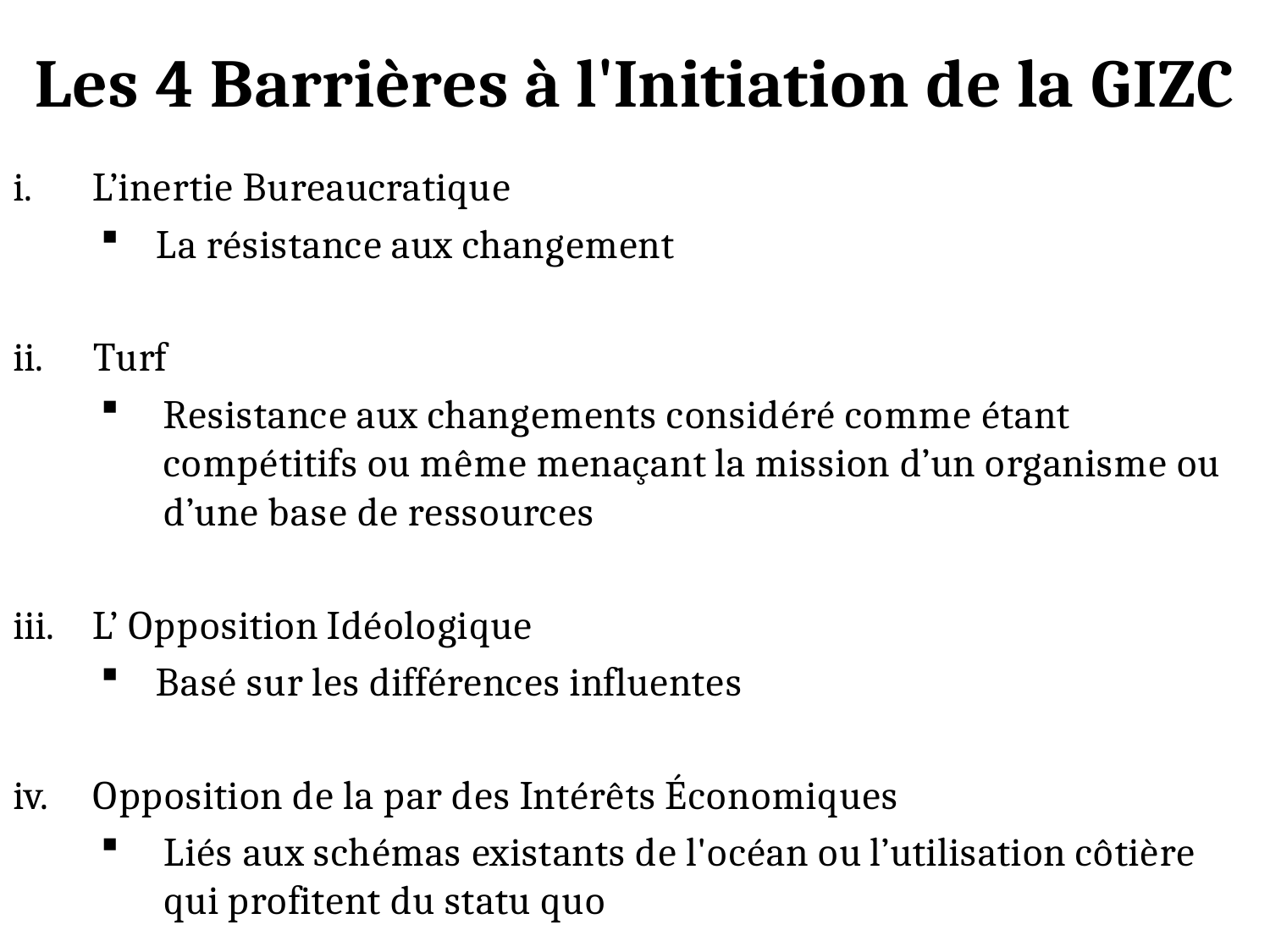

# Les 4 Barrières à l'Initiation de la GIZC
L’inertie Bureaucratique
La résistance aux changement

Turf
Resistance aux changements considéré comme étant compétitifs ou même menaçant la mission d’un organisme ou d’une base de ressources

L’ Opposition Idéologique
Basé sur les différences influentes

Opposition de la par des Intérêts Économiques
Liés aux schémas existants de l'océan ou l’utilisation côtière qui profitent du statu quo